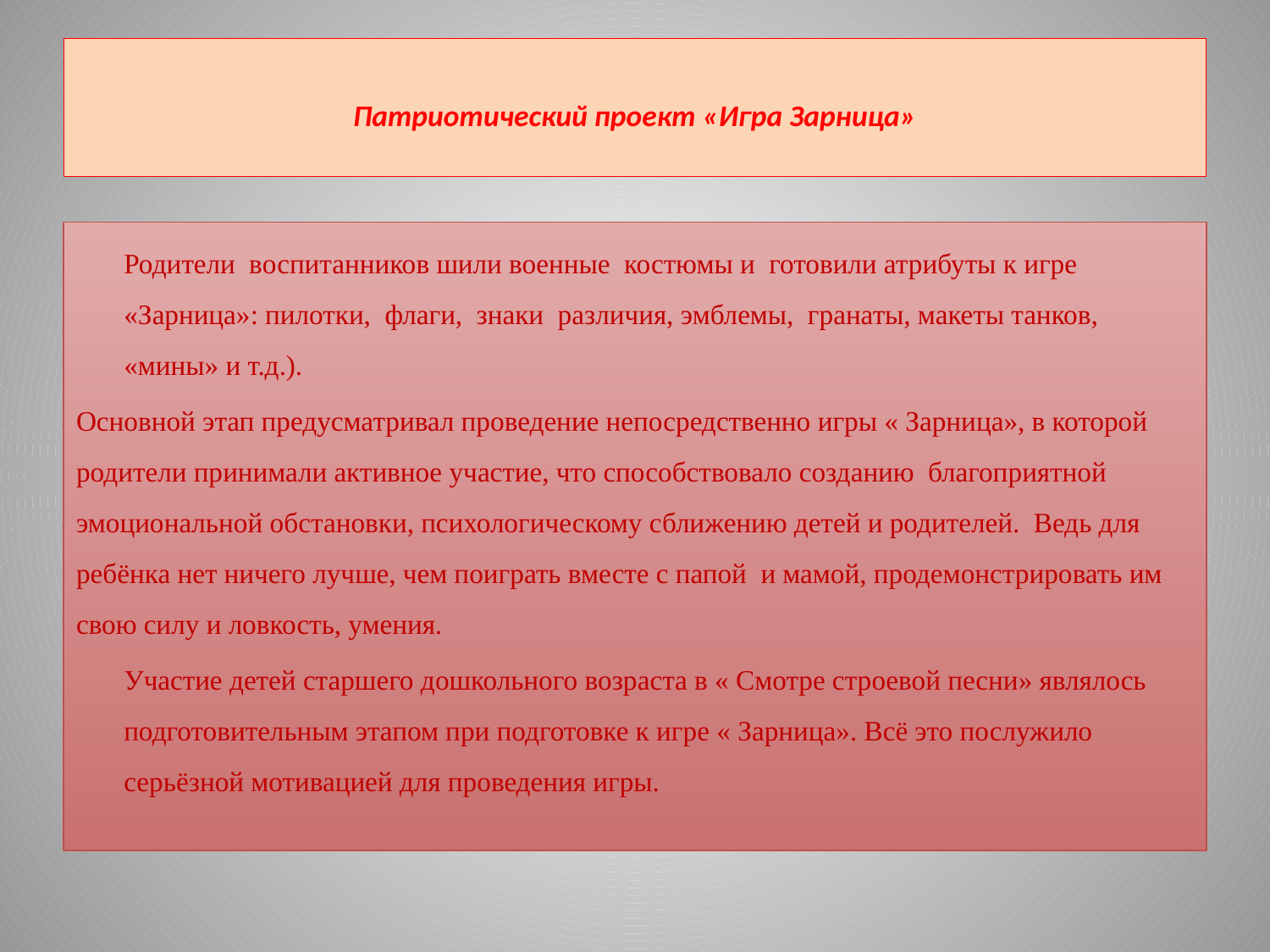

# Патриотический проект «Игра Зарница»
Родители  воспитанников шили военные  костюмы и  готовили атрибуты к игре «Зарница»: пилотки,  флаги,  знаки  различия, эмблемы,  гранаты, макеты танков, «мины» и т.д.).
Основной этап предусматривал проведение непосредственно игры « Зарница», в которой родители принимали активное участие, что способствовало созданию  благоприятной эмоциональной обстановки, психологическому сближению детей и родителей.  Ведь для ребёнка нет ничего лучше, чем поиграть вместе с папой  и мамой, продемонстрировать им свою силу и ловкость, умения.
Участие детей старшего дошкольного возраста в « Смотре строевой песни» являлось  подготовительным этапом при подготовке к игре « Зарница». Всё это послужило серьёзной мотивацией для проведения игры.